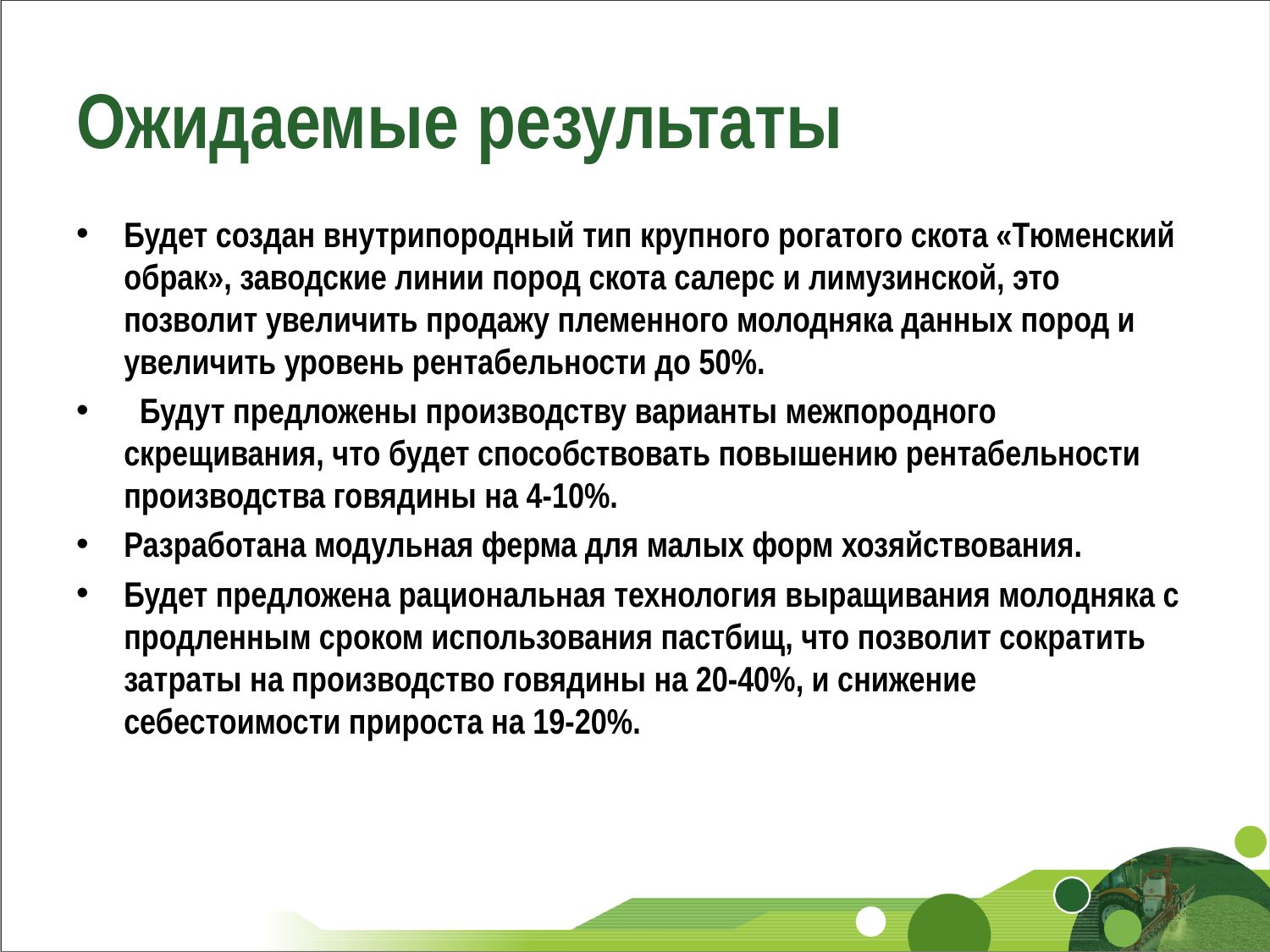

# Ожидаемые результаты

Будет создан внутрипородный тип крупного рогатого скота «Тюменский обрак», заводские линии пород скота салерс и лимузинской, это позволит увеличить продажу племенного молодняка данных пород и увеличить уровень рентабельности до 50%.
  Будут предложены производству варианты межпородного скрещивания, что будет способствовать повышению рентабельности производства говядины на 4-10%.
Разработана модульная ферма для малых форм хозяйствования.
Будет предложена рациональная технология выращивания молодняка с продленным сроком использования пастбищ, что позволит сократить затраты на производство говядины на 20-40%, и снижение себестоимости прироста на 19-20%.